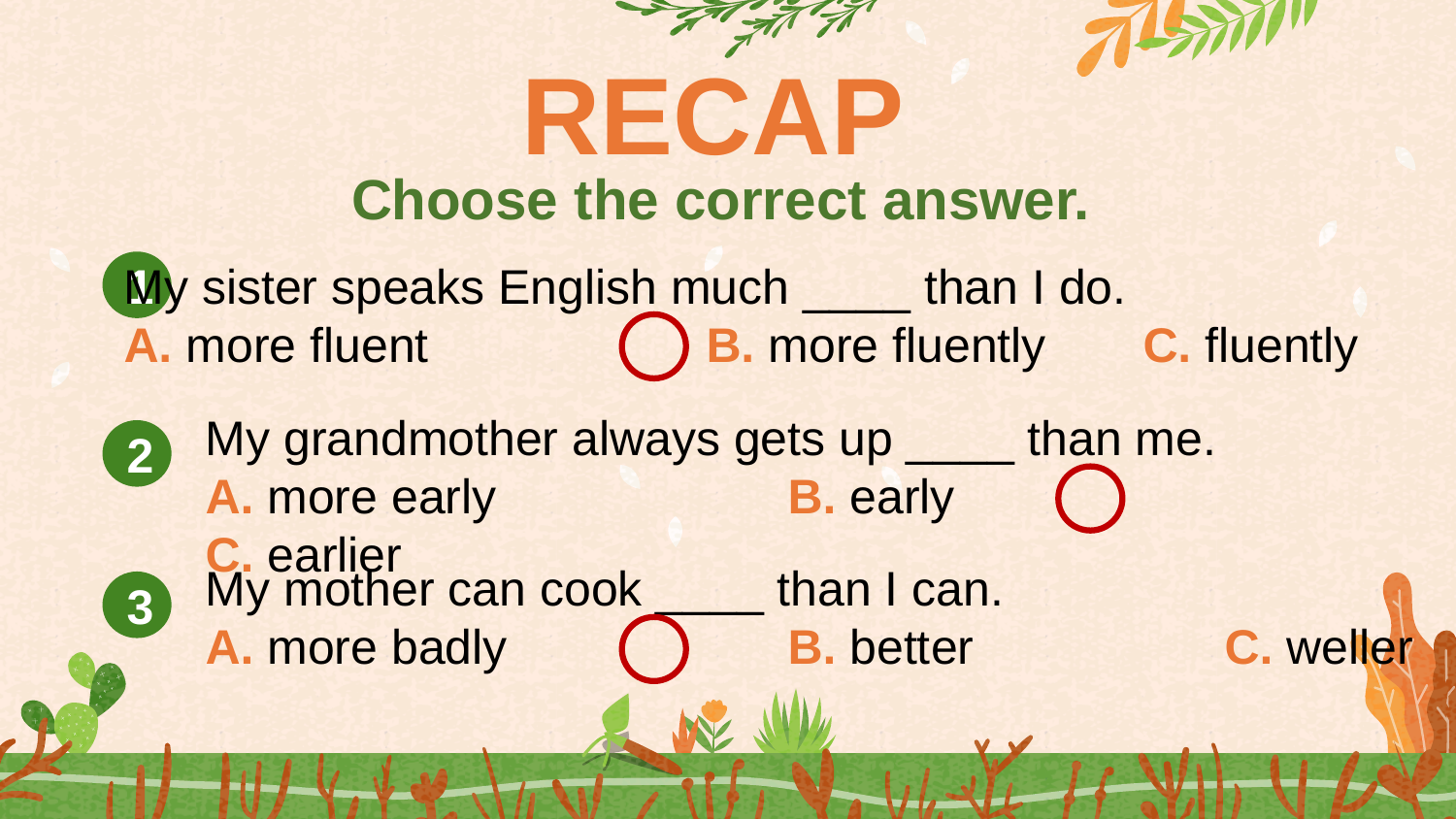

RECAP
Choose the correct answer.
My sister speaks English much ____ than I do.
A. more fluent 		B. more fluently 	C. fluently
1

My grandmother always gets up ____ than me.
A. more early 		B. early			C. earlier
2

My mother can cook ____ than I can.
A. more badly 		B. better		C. weller
3